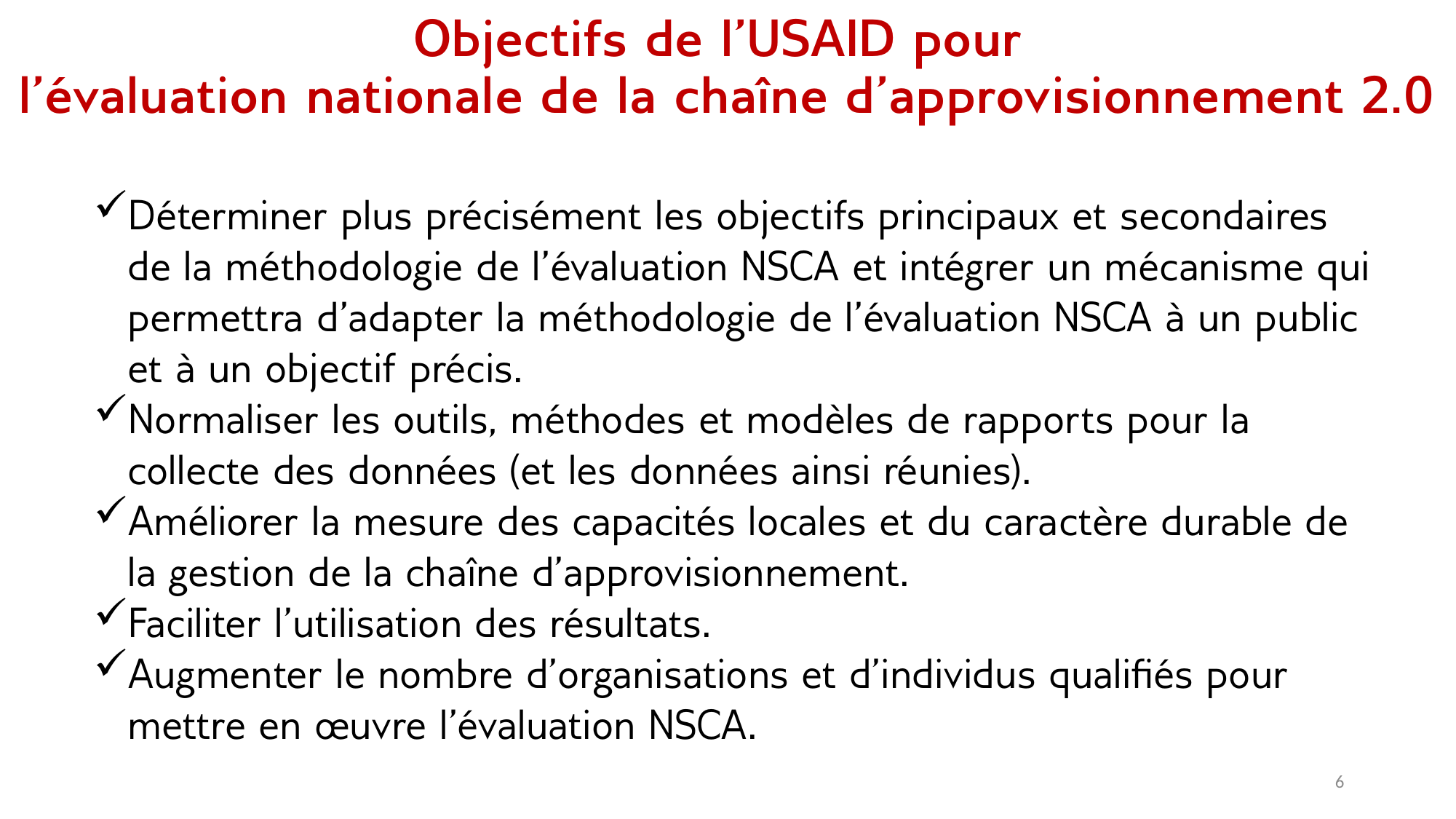

# Objectifs de l’USAID pour l’évaluation nationale de la chaîne d’approvisionnement 2.0
Déterminer plus précisément les objectifs principaux et secondaires
de la méthodologie de l’évaluation NSCA et intégrer un mécanisme qui permettra d’adapter la méthodologie de l’évaluation NSCA à un public
et à un objectif précis.
Normaliser les outils, méthodes et modèles de rapports pour la collecte des données (et les données ainsi réunies).
Améliorer la mesure des capacités locales et du caractère durable de la gestion de la chaîne d’approvisionnement.
Faciliter l’utilisation des résultats.
Augmenter le nombre d’organisations et d’individus qualifiés pour mettre en œuvre l’évaluation NSCA.
6